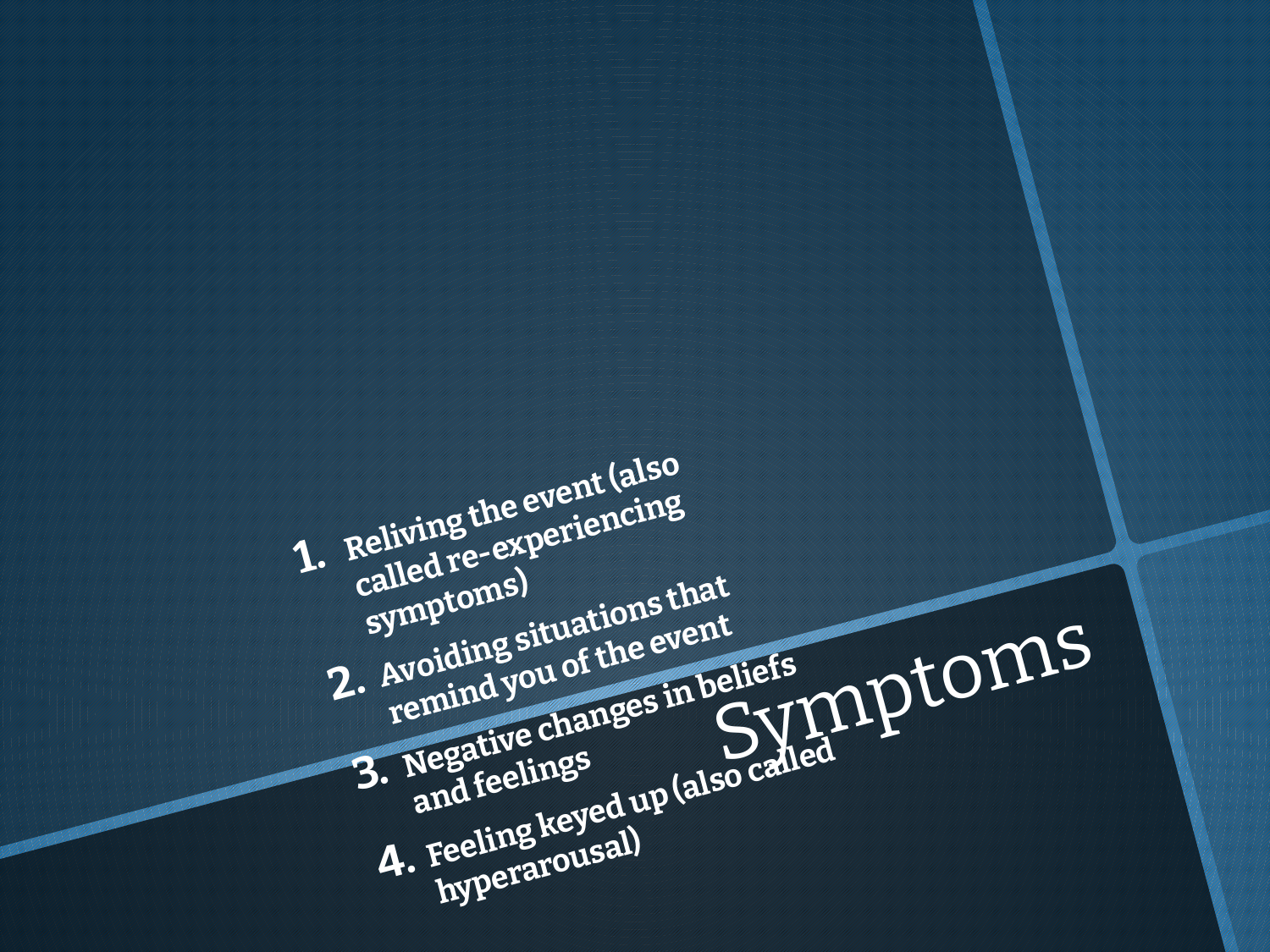

Reliving the event (also called re-experiencing symptoms)
Avoiding situations that remind you of the event
Negative changes in beliefs and feelings
Feeling keyed up (also called hyperarousal)

# Symptoms